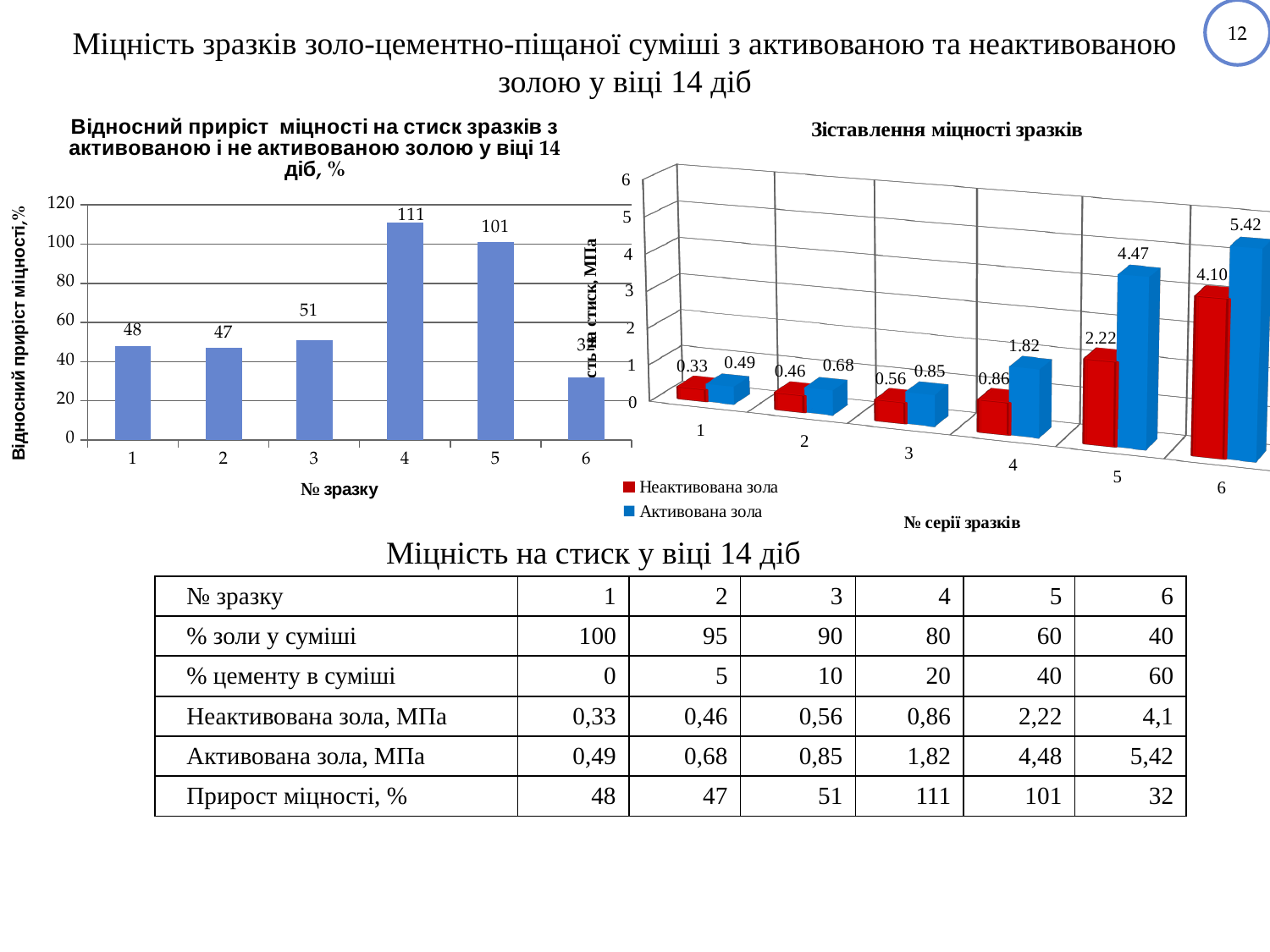

12
Міцність зразків золо-цементно-піщаної суміші з активованою та неактивованою
 золою у віці 14 діб

### Chart: Відносний приріст  міцності на стиск зразків з активованою і не активованою золою у віці 14 діб, %

| Category |  |
|---|---|

[unsupported chart]

Міцність на стиск у віці 14 діб
| № зразку | 1 | 2 | 3 | 4 | 5 | 6 |
| --- | --- | --- | --- | --- | --- | --- |
| % золи у суміші | 100 | 95 | 90 | 80 | 60 | 40 |
| % цементу в суміші | 0 | 5 | 10 | 20 | 40 | 60 |
| Неактивована зола, МПа | 0,33 | 0,46 | 0,56 | 0,86 | 2,22 | 4,1 |
| Активована зола, МПа | 0,49 | 0,68 | 0,85 | 1,82 | 4,48 | 5,42 |
| Прирост міцності, % | 48 | 47 | 51 | 111 | 101 | 32 |